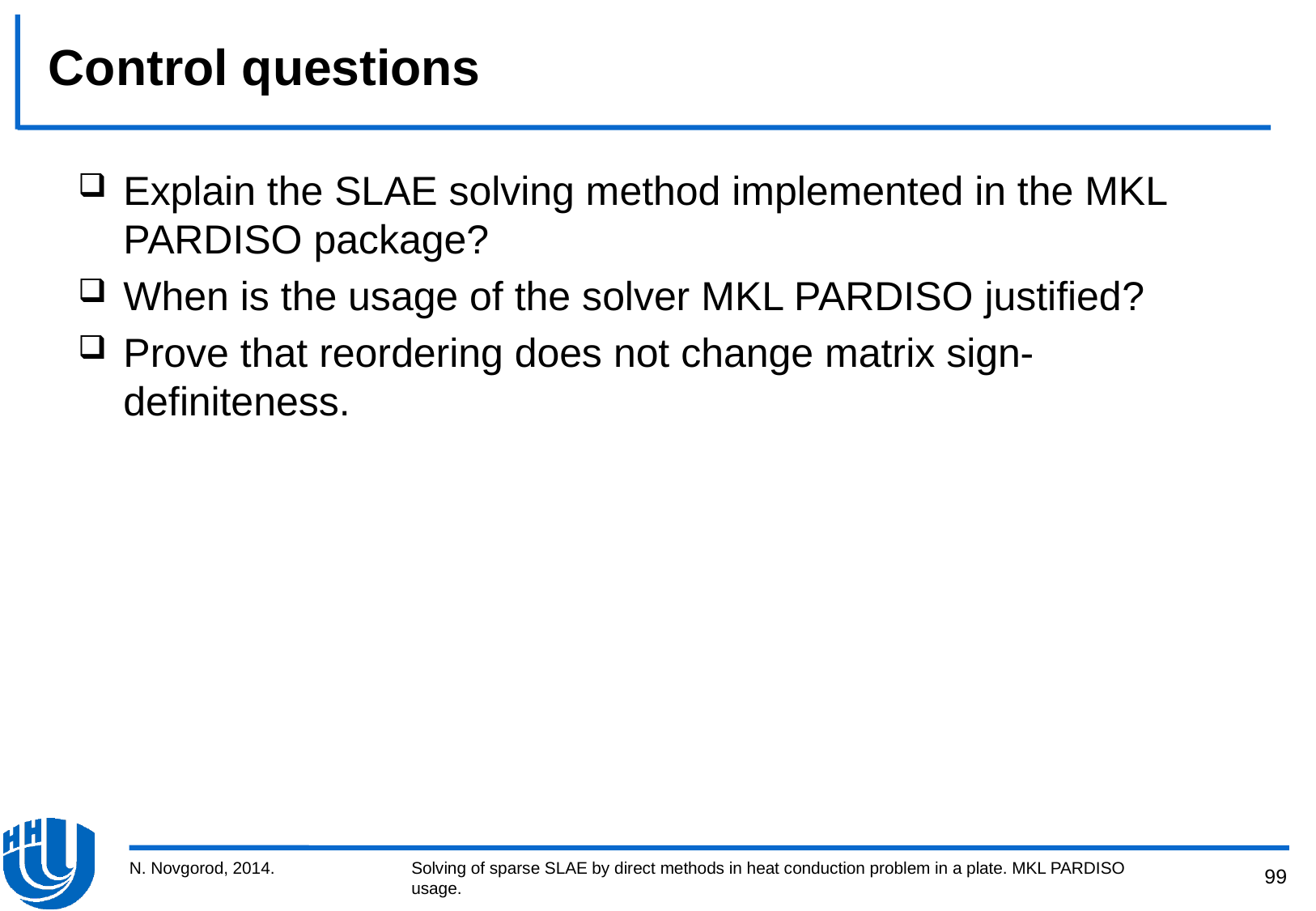

# Control questions
Explain the SLAE solving method implemented in the MKL PARDISO package?
When is the usage of the solver MKL PARDISO justified?
Prove that reordering does not change matrix sign-definiteness.

N. Novgorod, 2014.
Solving of sparse SLAE by direct methods in heat conduction problem in a plate. MKL PARDISO usage.